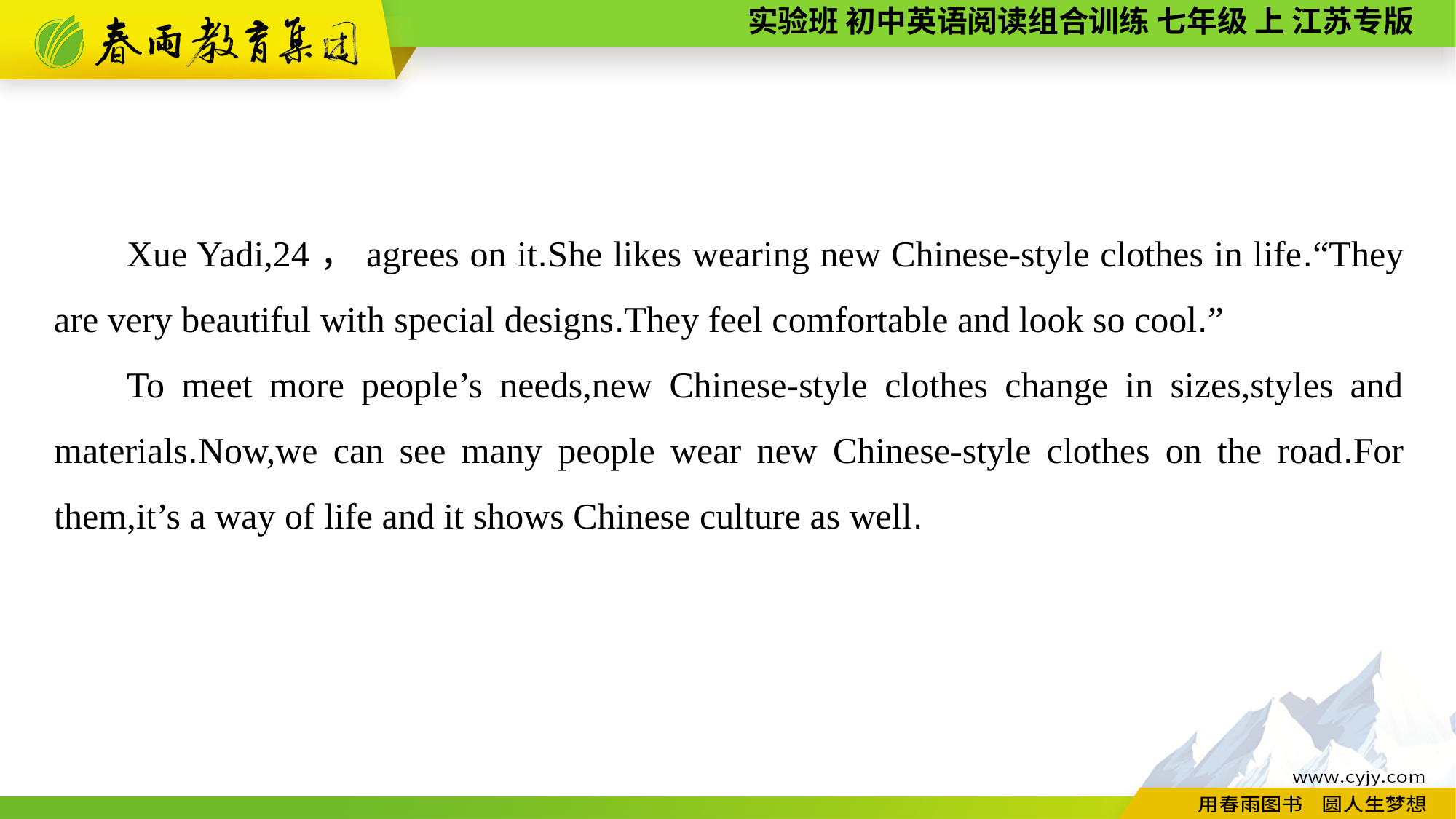

Xue Yadi,24，agrees on it.She likes wearing new Chinese-style clothes in life.“They are very beautiful with special designs.They feel comfortable and look so cool.”
To meet more people’s needs,new Chinese-style clothes change in sizes,styles and materials.Now,we can see many people wear new Chinese-style clothes on the road.For them,it’s a way of life and it shows Chinese culture as well.